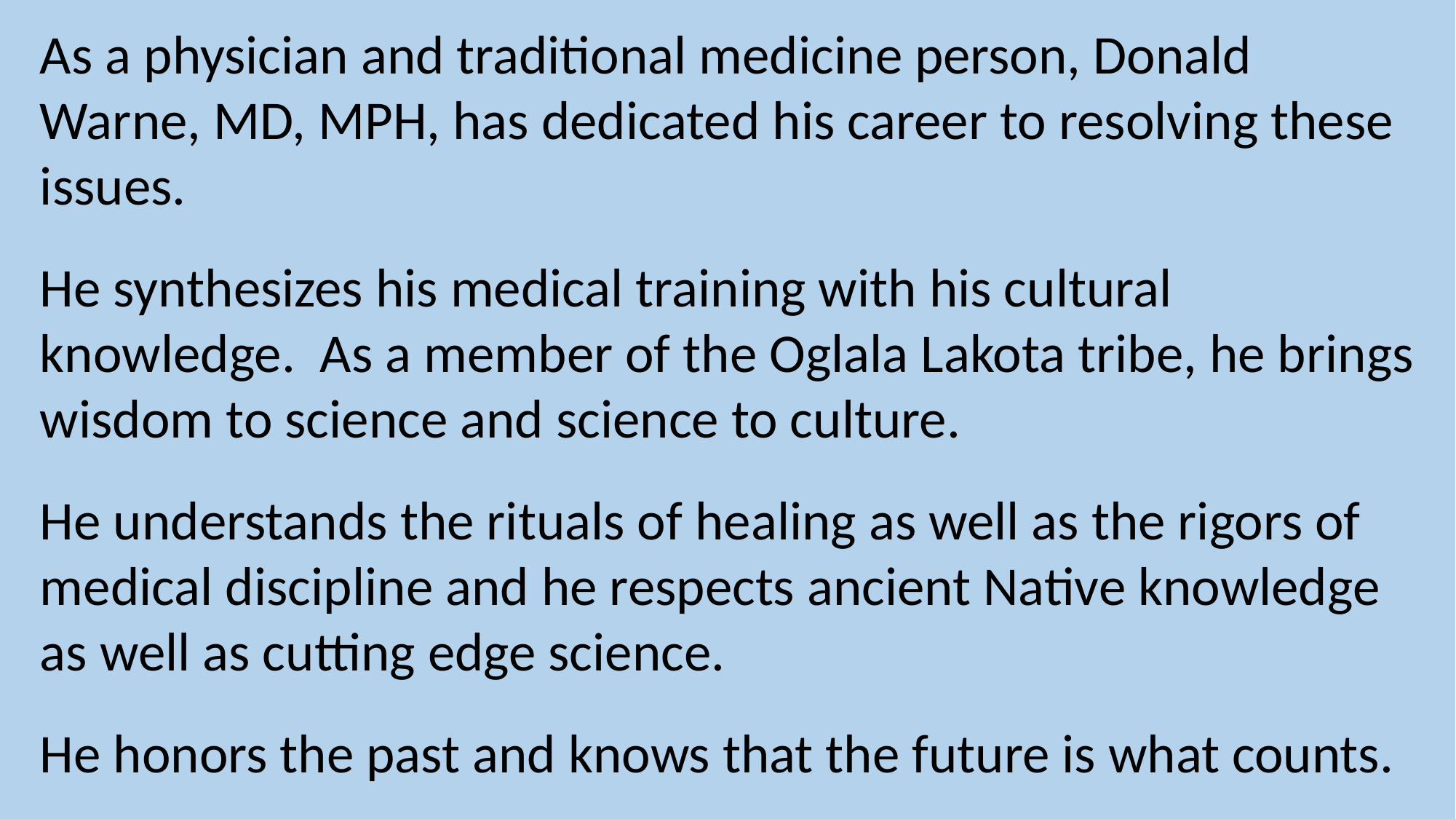

As a physician and traditional medicine person, Donald Warne, MD, MPH, has dedicated his career to resolving these issues.

He synthesizes his medical training with his cultural knowledge.  As a member of the Oglala Lakota tribe, he brings wisdom to science and science to culture.

He understands the rituals of healing as well as the rigors of medical discipline and he respects ancient Native knowledge as well as cutting edge science.

He honors the past and knows that the future is what counts.